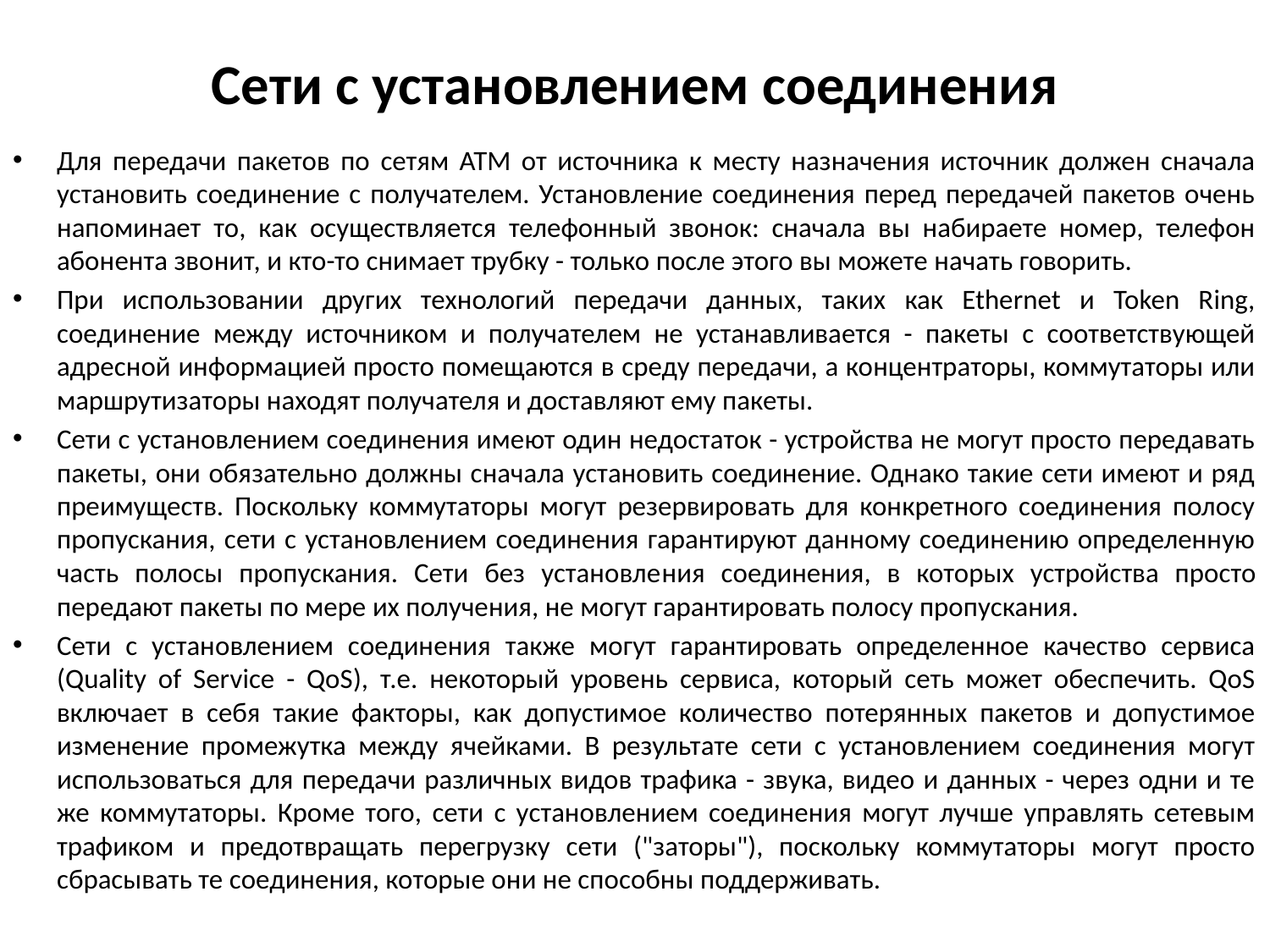

# Сети с установлением соединения
Для передачи пакетов по сетям ATM от источника к месту назначения источник должен сначала установить соединение с получателем. Установление соединения перед передачей пакетов очень напоминает то, как осуществляется телефонный звонок: сначала вы набираете номер, телефон абонента звонит, и кто-то снимает трубку - только после этого вы можете начать говорить.
При использовании других технологий передачи данных, таких как Ethernet и Token Ring, соединение между источником и получателем не устанавливается - пакеты с соответствующей адресной информацией просто помещаются в среду передачи, а концентраторы, коммутаторы или маршрутизаторы находят получателя и доставляют ему пакеты.
Сети с установлением соединения имеют один недостаток - устройства не могут просто передавать пакеты, они обязательно должны сначала установить соединение. Однако такие сети имеют и ряд преимуществ. Поскольку коммутаторы могут резервировать для конкретного соединения полосу пропускания, сети с установлением соединения гарантируют данному соединению определенную часть полосы пропускания. Сети без установле­ния соединения, в которых устройства просто передают пакеты по мере их получения, не могут гарантировать полосу пропускания.
Сети с установлением соединения также могут гарантировать определенное качество сервиса (Quality of Service - QoS), т.е. некоторый уровень сервиса, который сеть может обеспечить. QoS включает в себя такие факторы, как допустимое количество потерянных пакетов и допустимое изменение промежутка между ячейками. В результате сети с установлением соединения могут использоваться для передачи различных видов трафика - звука, видео и данных - через одни и те же коммутаторы. Кроме того, сети с установлением соединения могут лучше управлять сетевым трафиком и предотвращать перегрузку сети ("заторы"), поскольку коммутаторы могут просто сбрасывать те соединения, которые они не способны поддерживать.